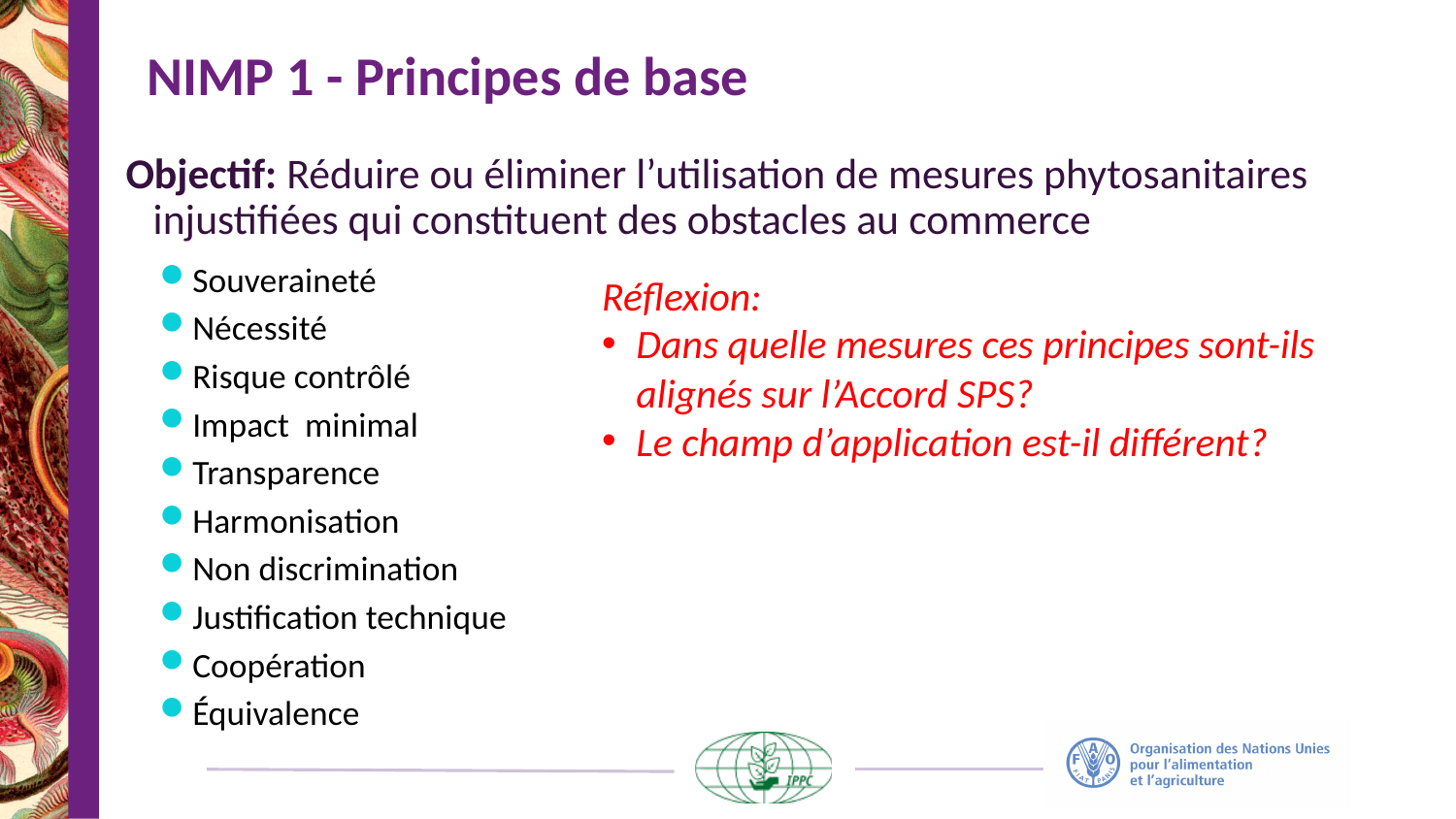

NIMP 1 - Principes de base
Objectif: Réduire ou éliminer l’utilisation de mesures phytosanitaires injustifiées qui constituent des obstacles au commerce

Souveraineté
Nécessité
Risque contrôlé
Impact  minimal
Transparence
Harmonisation
Non discrimination
Justification technique
Coopération
Équivalence

Réflexion:
Dans quelle mesures ces principes sont-ils alignés sur l’Accord SPS?
Le champ d’application est-il différent?